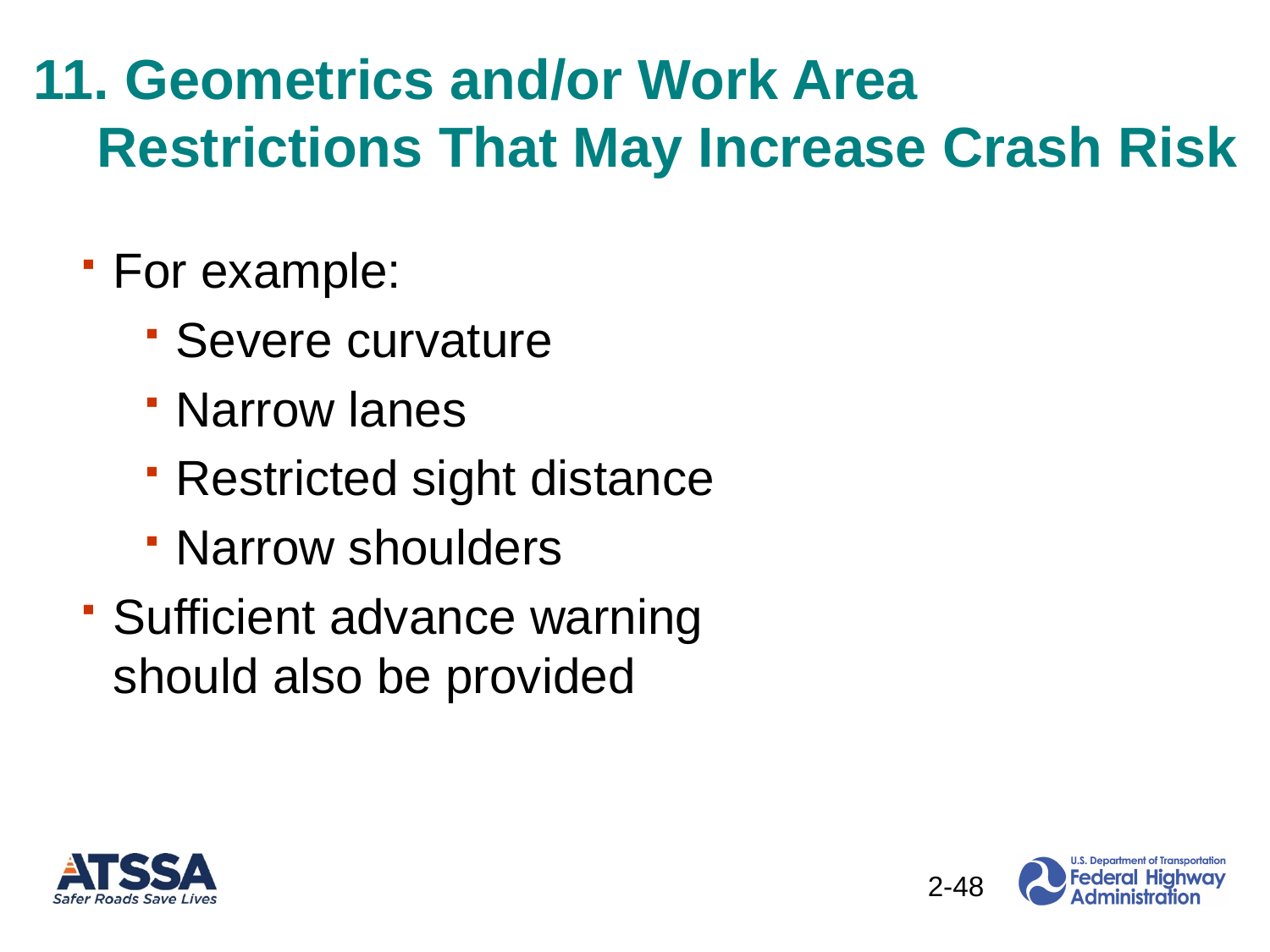

11. Geometrics and/or Work Area Restrictions That May Increase Crash Risk
For example:
Severe curvature
Narrow lanes
Restricted sight distance
Narrow shoulders
Sufficient advance warning should also be provided